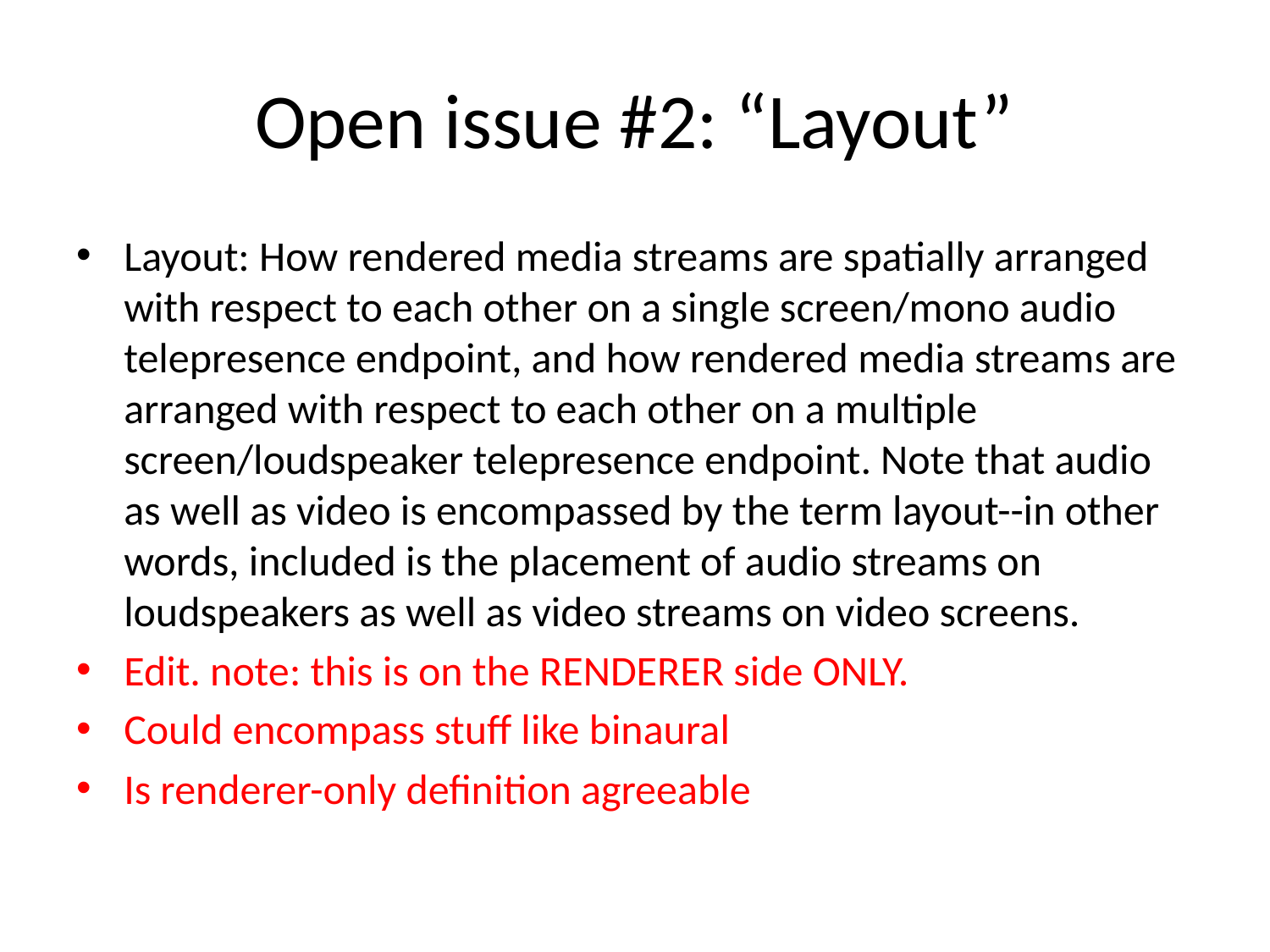

# Open issue #2: “Layout”
Layout: How rendered media streams are spatially arranged with respect to each other on a single screen/mono audio telepresence endpoint, and how rendered media streams are arranged with respect to each other on a multiple screen/loudspeaker telepresence endpoint. Note that audio as well as video is encompassed by the term layout--in other words, included is the placement of audio streams on loudspeakers as well as video streams on video screens.
Edit. note: this is on the RENDERER side ONLY.
Could encompass stuff like binaural
Is renderer-only definition agreeable